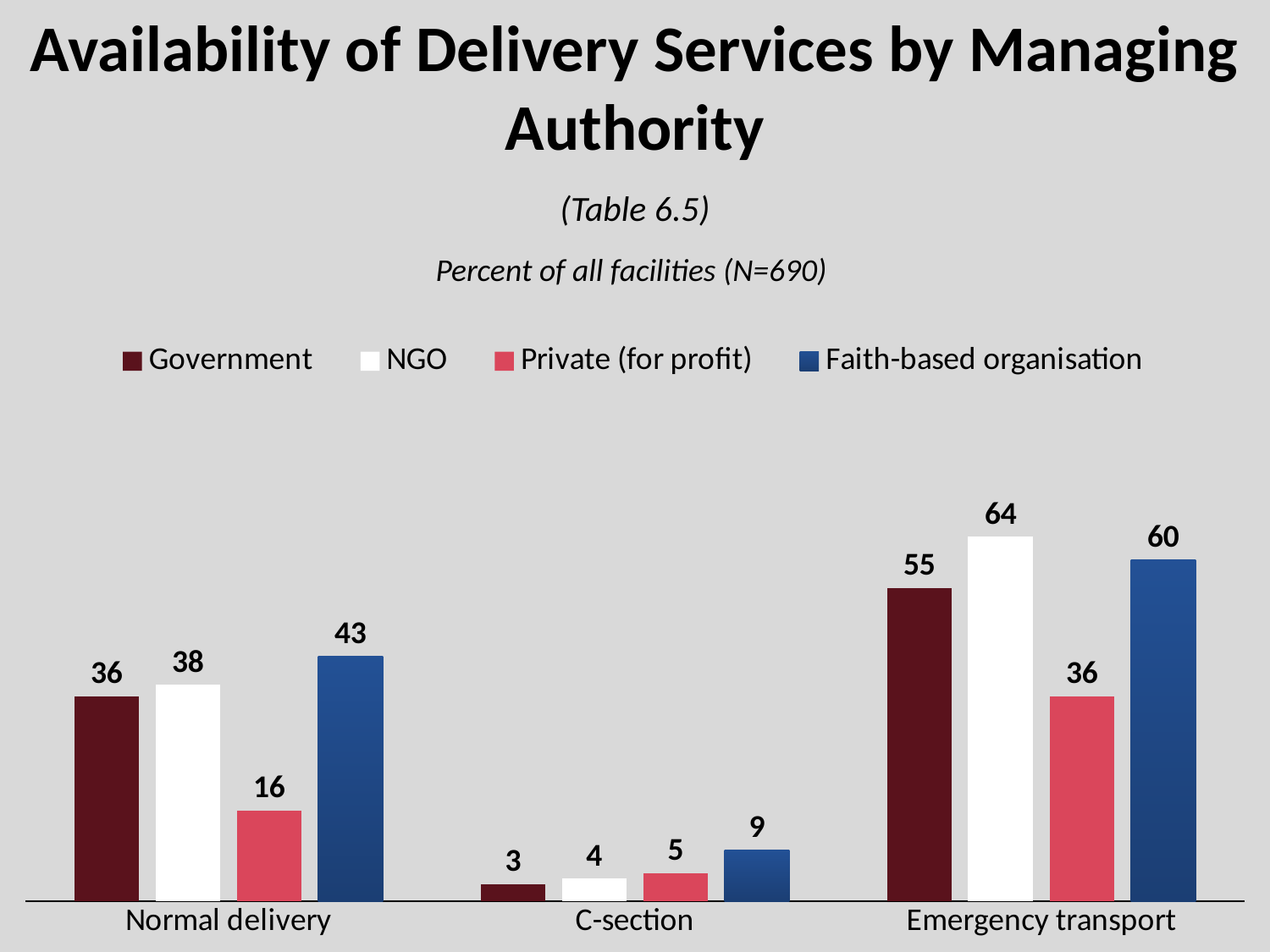

# Availability of Delivery Services by Managing Authority
(Table 6.5)
Percent of all facilities (N=690)

### Chart

| Category | Government | NGO | Private (for profit) | Faith-based organisation |
|---|---|---|---|---|
| Normal delivery | 36.0 | 38.0 | 16.0 | 43.0 |
| C-section | 3.0 | 4.0 | 5.0 | 9.0 |
| Emergency transport | 55.0 | 64.0 | 36.0 | 60.0 |